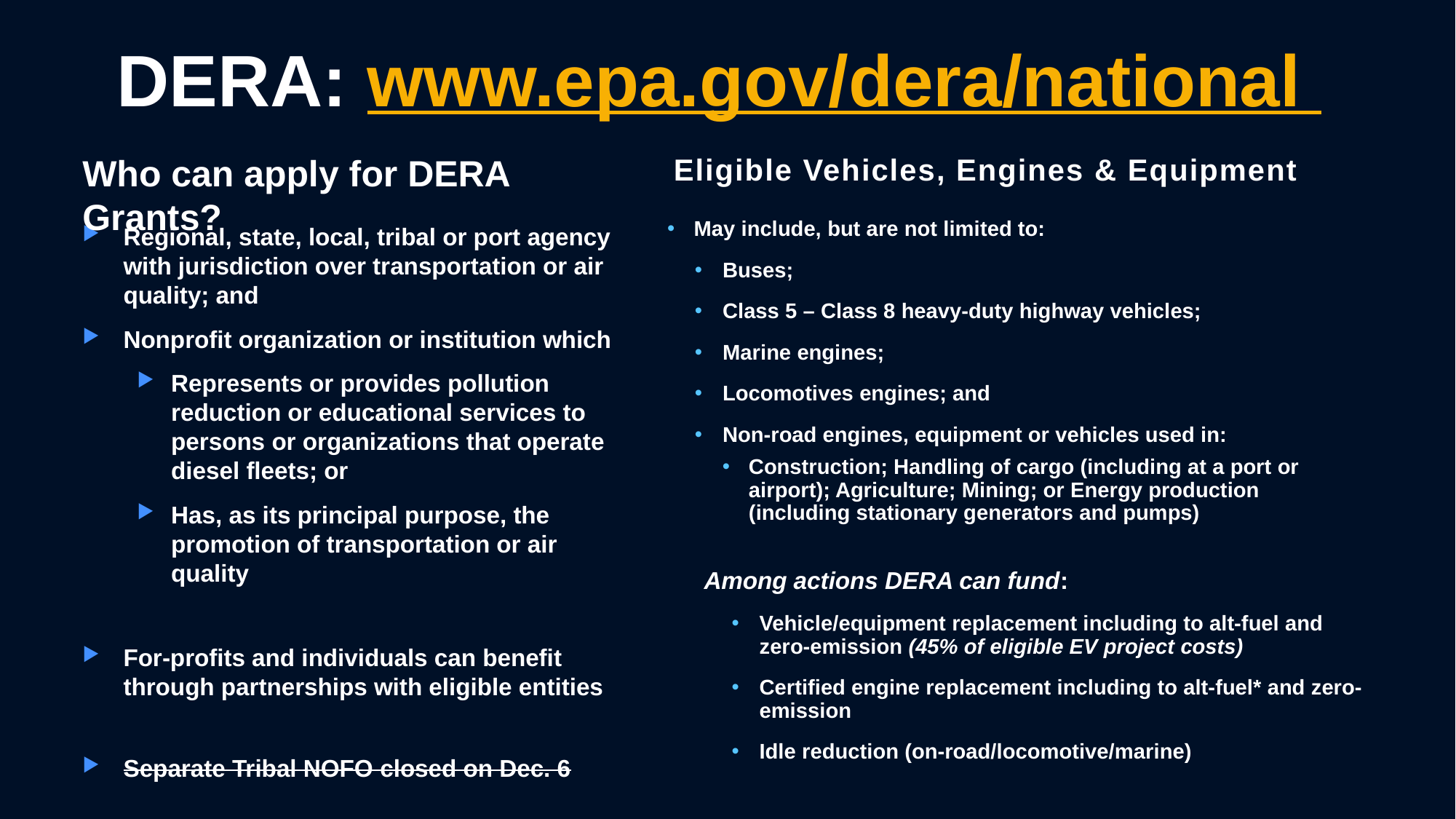

DERA: www.epa.gov/dera/national
Who can apply for DERA Grants?
Eligible Vehicles, Engines & Equipment
May include, but are not limited to:
Buses;
Class 5 – Class 8 heavy-duty highway vehicles;
Marine engines;
Locomotives engines; and
Non-road engines, equipment or vehicles used in:
Construction; Handling of cargo (including at a port or airport); Agriculture; Mining; or Energy production (including stationary generators and pumps)
Regional, state, local, tribal or port agency with jurisdiction over transportation or air quality; and
Nonprofit organization or institution which
Represents or provides pollution reduction or educational services to persons or organizations that operate diesel fleets; or
Has, as its principal purpose, the promotion of transportation or air quality

For-profits and individuals can benefit through partnerships with eligible entities

Separate Tribal NOFO closed on Dec. 6
Among actions DERA can fund:
Vehicle/equipment replacement including to alt-fuel and zero-emission (45% of eligible EV project costs)
Certified engine replacement including to alt-fuel* and zero-emission
Idle reduction (on-road/locomotive/marine)